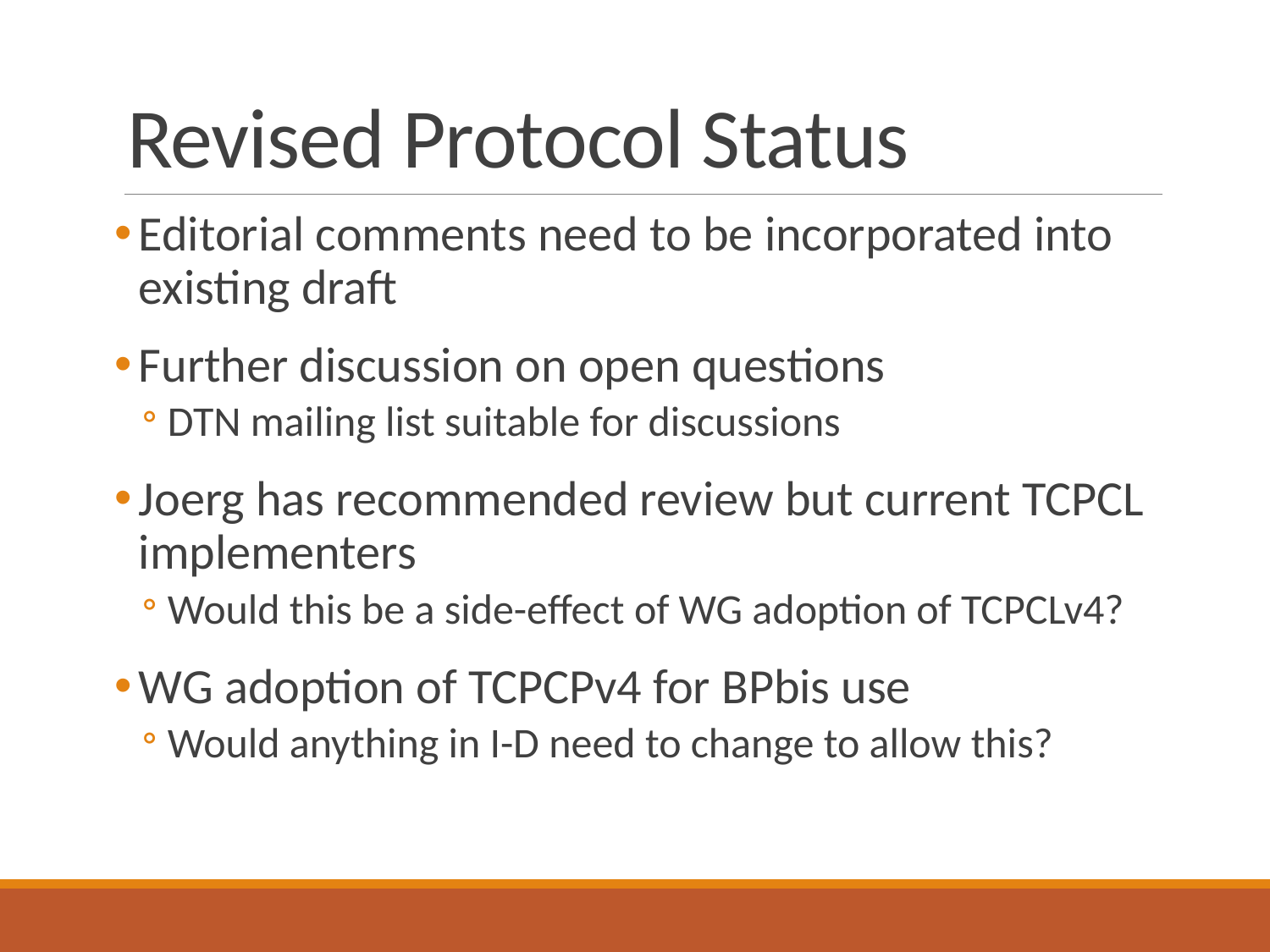

# Revised Protocol Status
Editorial comments need to be incorporated into existing draft
Further discussion on open questions
DTN mailing list suitable for discussions
Joerg has recommended review but current TCPCL implementers
Would this be a side-effect of WG adoption of TCPCLv4?
WG adoption of TCPCPv4 for BPbis use
Would anything in I-D need to change to allow this?